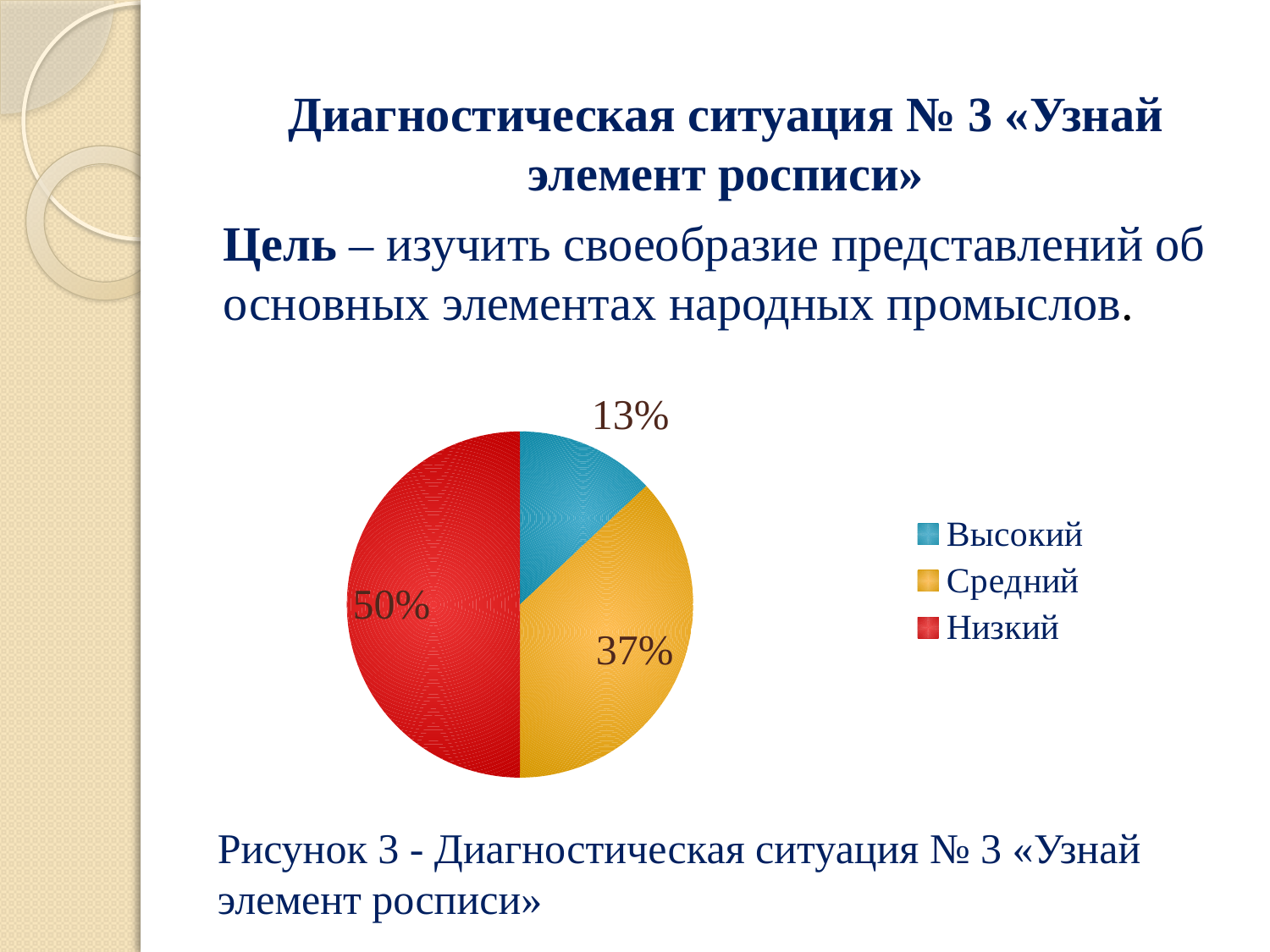

Диагностическая ситуация № 3 «Узнай элемент росписи»
Цель – изучить своеобразие представлений об основных элементах народных промыслов.

### Chart

| Category | Продажи |
|---|---|
| Высокий | 0.13 |
| Средний | 0.37 |
| Низкий | 0.5 |

Рисунок 3 - Диагностическая ситуация № 3 «Узнай элемент росписи»